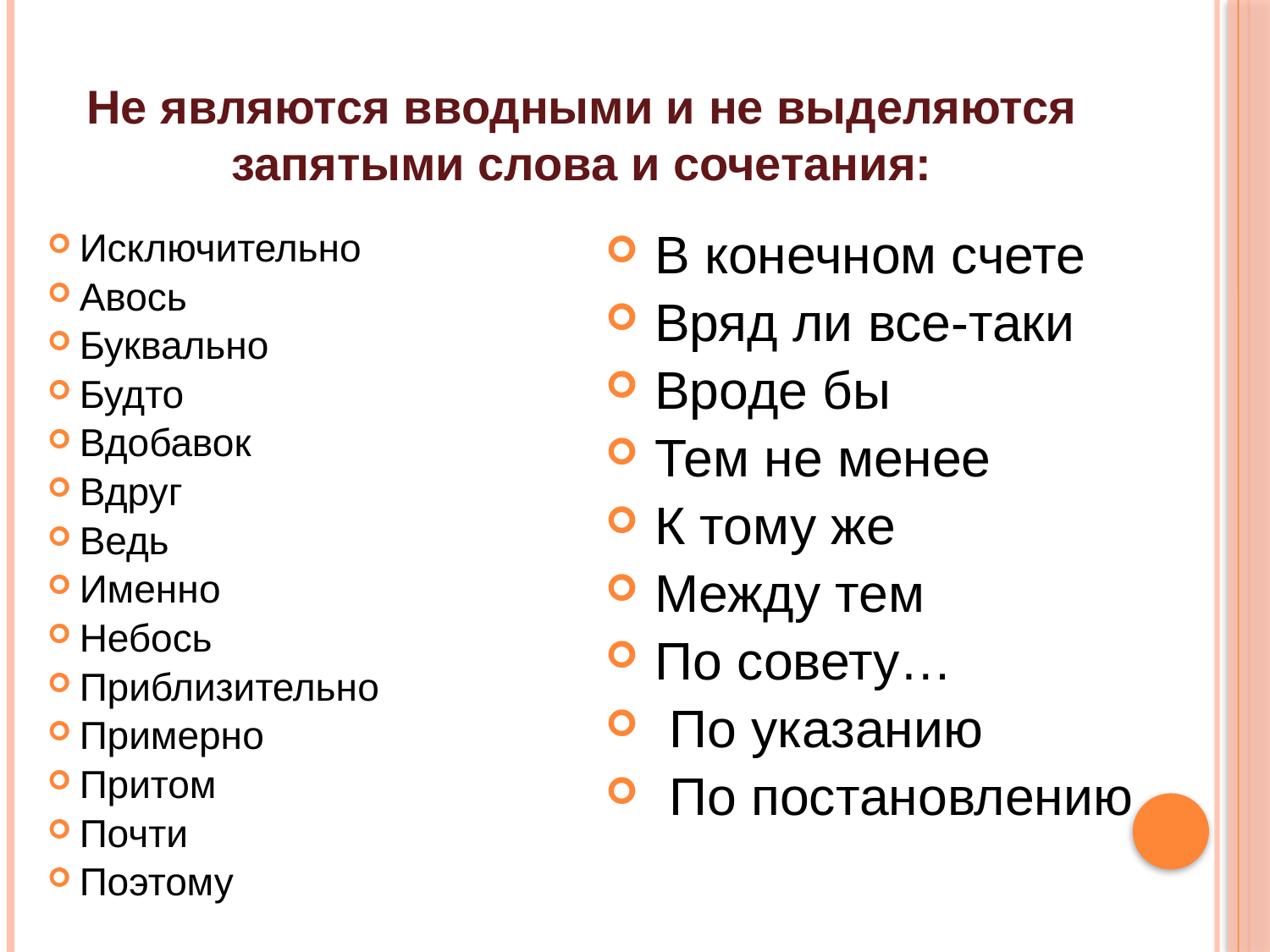

# Не являются вводными и не выделяются запятыми слова и сочетания:
Исключительно
Авось
Буквально
Будто
Вдобавок
Вдруг
Ведь
Именно
Небось
Приблизительно
Примерно
Притом
Почти
Поэтому

В конечном счете
Вряд ли все-таки
Вроде бы
Тем не менее
К тому же
Между тем
По совету…
 По указанию
 По постановлению